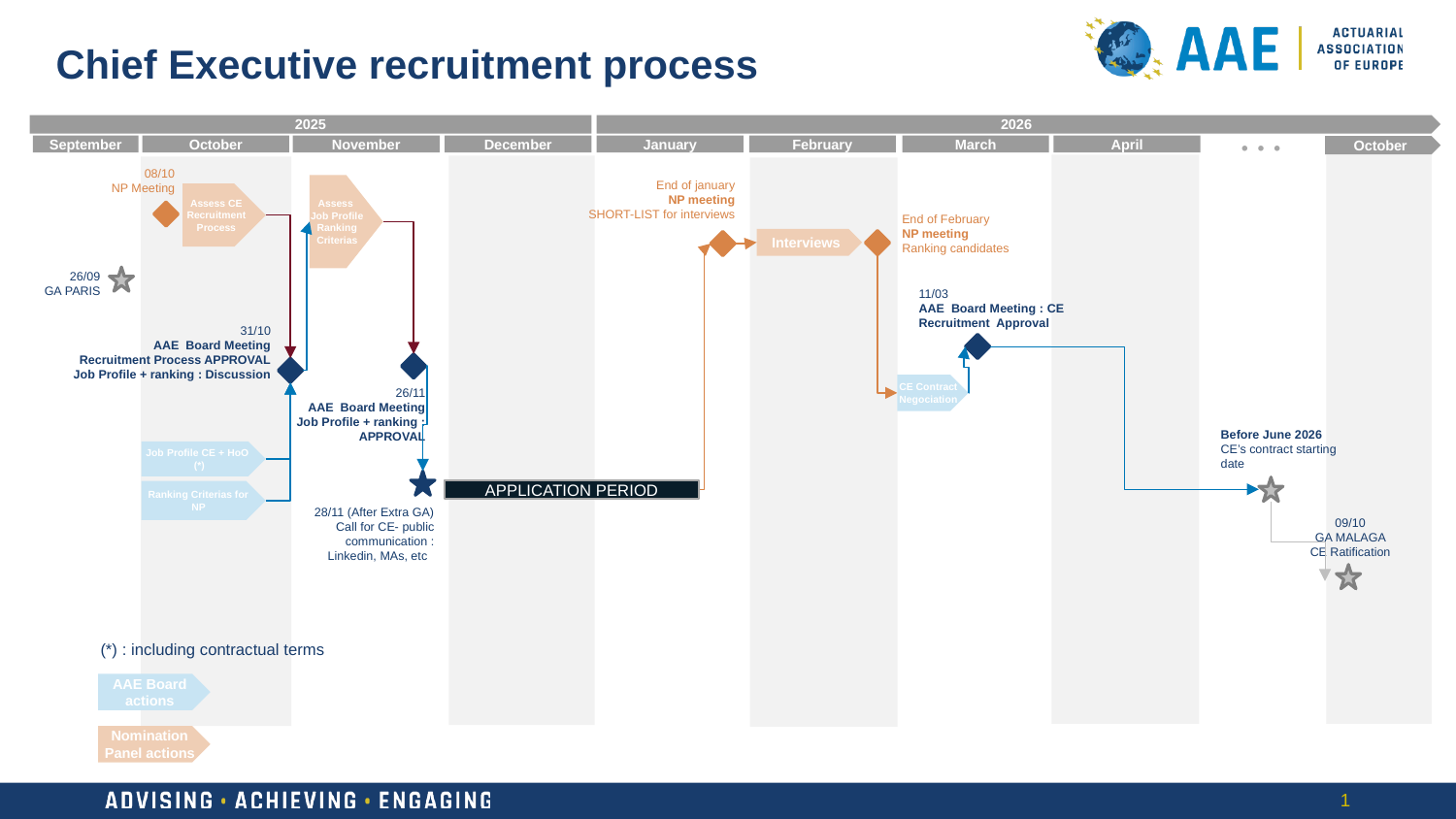

For discussion
Chief Executive recruitment process
…
2026
2025
September
October
November
December
January
February
March
April
October

08/10
NP Meeting
Assess
Job Profile
Ranking Criterias
End of january
NP meeting
SHORT-LIST for interviews
Assess CE
Recruitment Process

End of February
NP meeting
Ranking candidates
Interviews

26/09
GA PARIS
11/03
AAE  Board Meeting : CE Recruitment  Approval
31/10
AAE  Board Meeting
Recruitment Process APPROVAL
Job Profile + ranking : Discussion

CE Contract
Negociation
26/11
AAE  Board Meeting
Job Profile + ranking : APPROVAL

Before June 2026
CE’s contract starting date
Job Profile CE + HoO  (*)

APPLICATION PERIOD
Ranking Criterias for NP
28/11 (After Extra GA)
Call for CE- public communication : Linkedin, MAs, etc
09/10
GA MALAGA
CE Ratification

(*) : including contractual terms
AAE Board actions
Nomination Panel actions
1